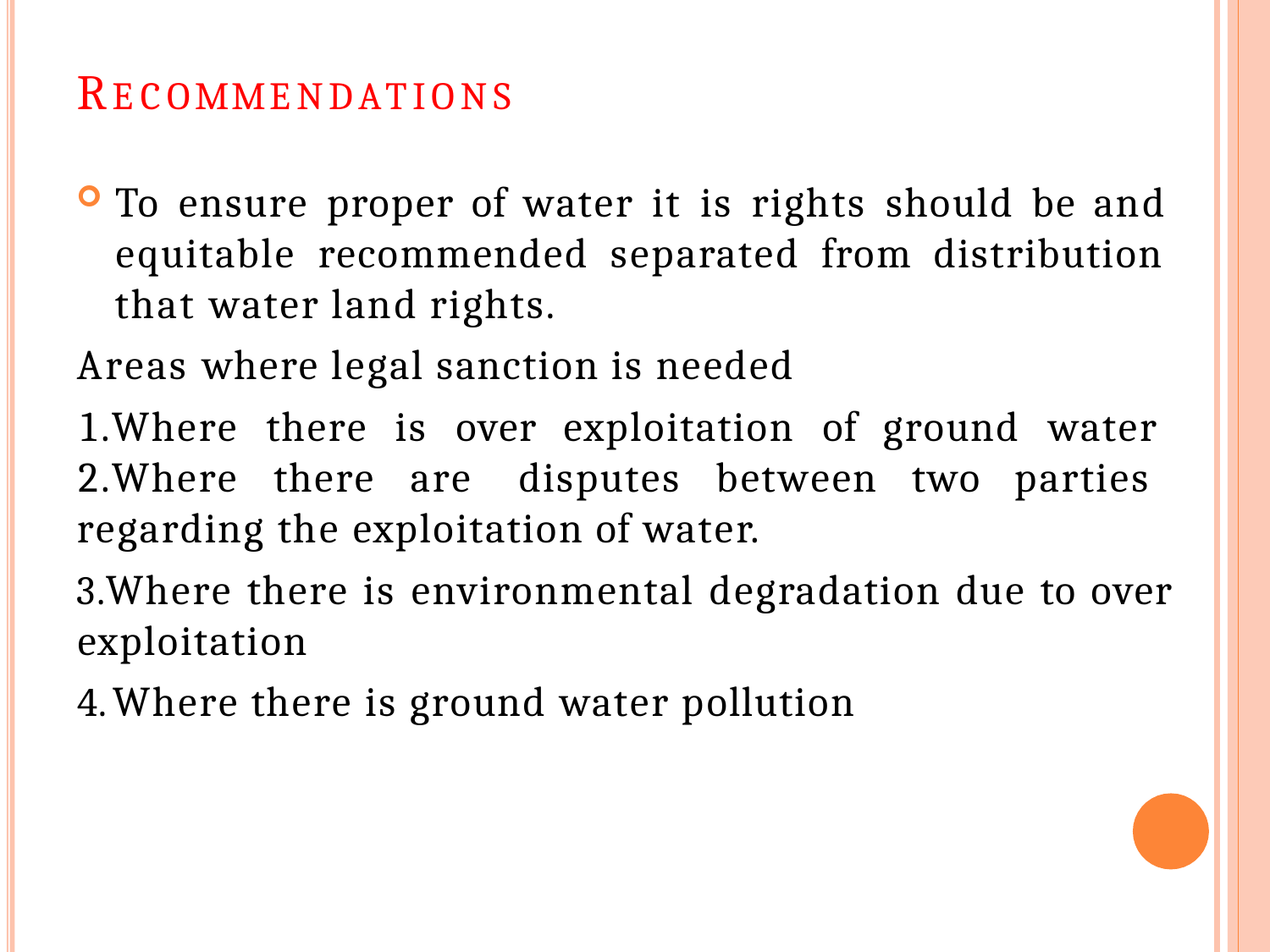

# RECOMMENDATIONS
To ensure proper of water it is rights should be and  equitable recommended separated from distribution  that water land rights.
Areas where legal sanction is needed
1.Where there is over exploitation of ground water  2.Where there are disputes between two parties  regarding the exploitation of water.
Where there is environmental degradation due to over  exploitation
Where there is ground water pollution